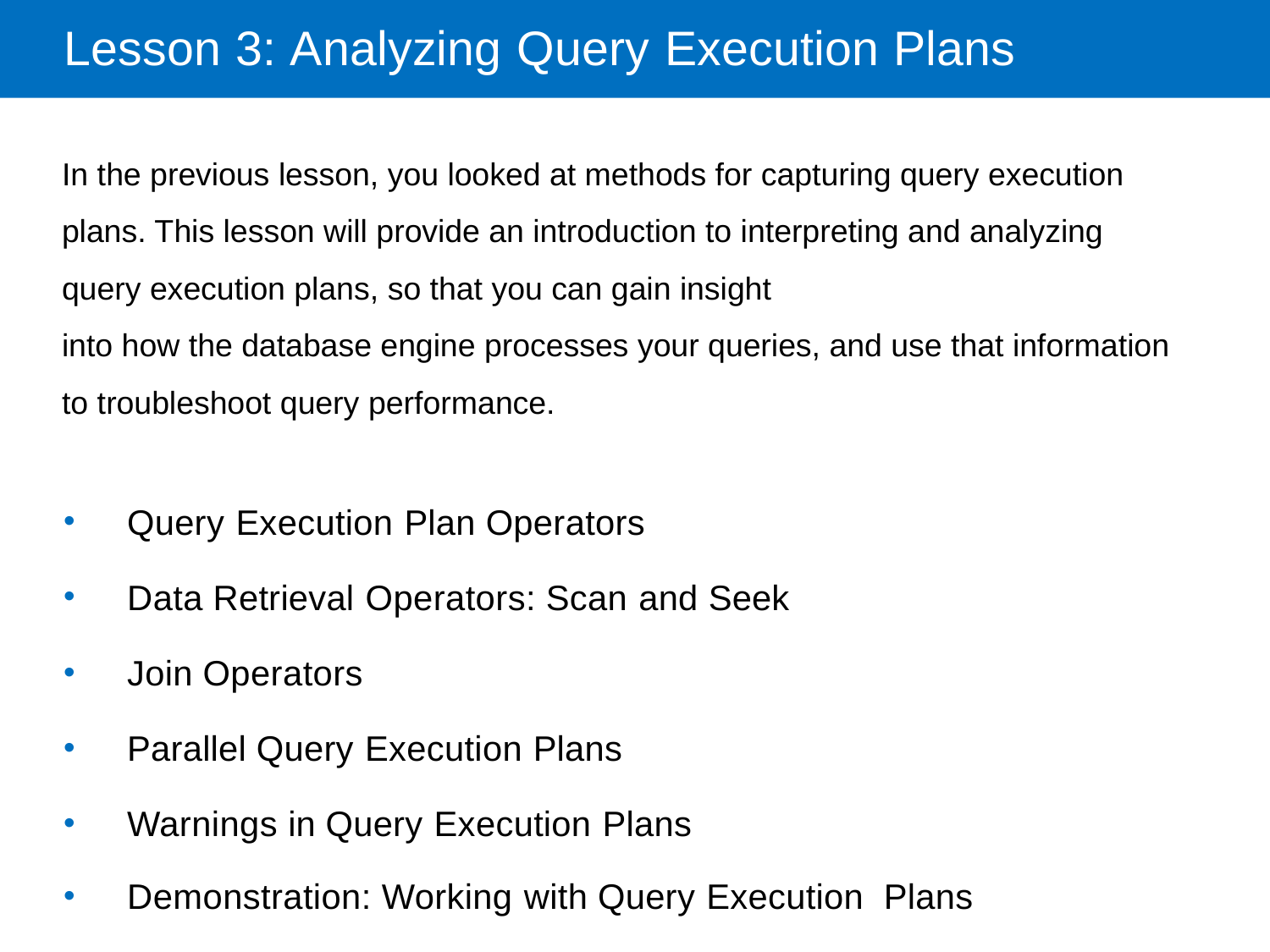

Lesson 3: Analyzing Query Execution Plans

In the previous lesson, you looked at methods for capturing query execution plans. This lesson will provide an introduction to interpreting and analyzing query execution plans, so that you can gain insight
into how the database engine processes your queries, and use that information to troubleshoot query performance.

Query Execution Plan Operators
Data Retrieval Operators: Scan and Seek
Join Operators
Parallel Query Execution Plans
Warnings in Query Execution Plans
Demonstration: Working with Query Execution  Plans